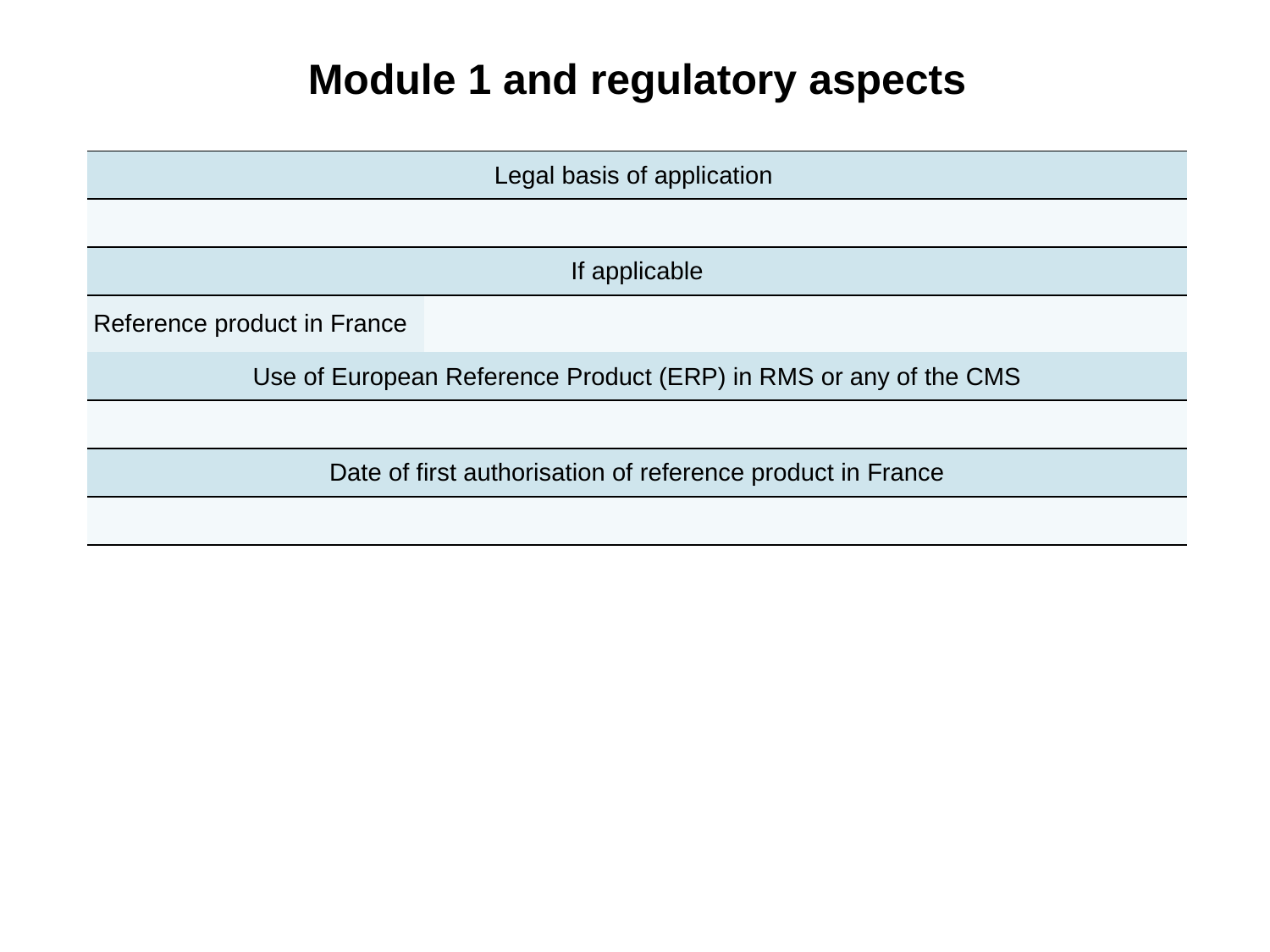

# Module 1 and regulatory aspects
| Legal basis of application |  |
| --- | --- |
|  |  |
| If applicable |  |
| Reference product in France |  |
| Use of European Reference Product (ERP) in RMS or any of the CMS |  |
|  |  |
| Date of first authorisation of reference product in France |  |
|  |  |
5